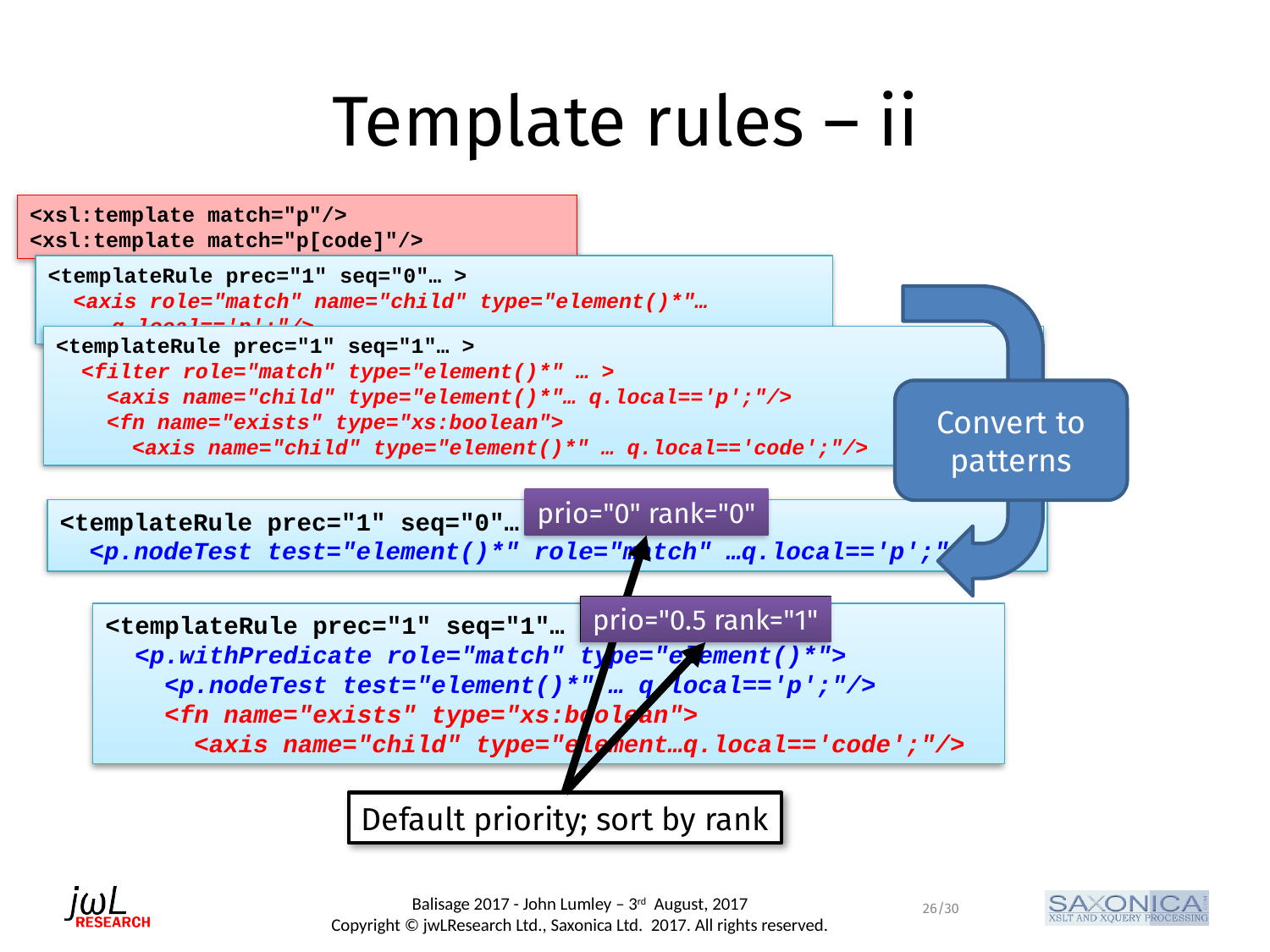

# Template rules – ii
<xsl:template match="p"/>
<xsl:template match="p[code]"/>
<templateRule prec="1" seq="0"… >
  <axis role="match" name="child" type="element()*"…
     q.local=='p';"/>
<templateRule prec="1" seq="1"… >
  <filter role="match" type="element()*" … >
    <axis name="child" type="element()*"… q.local=='p';"/>
    <fn name="exists" type="xs:boolean">
      <axis name="child" type="element()*" … q.local=='code';"/>

Convert to patterns
<templateRule prec="1" seq="0"…       >
  <p.nodeTest test="element()*" role="match" …q.local=='p';"/>
<templateRule prec="1" seq="1"…      >
  <p.withPredicate role="match" type="element()*">
    <p.nodeTest test="element()*" … q.local=='p';"/>
    <fn name="exists" type="xs:boolean">
      <axis name="child" type="element…q.local=='code';"/>
prio="0" rank="0"
prio="0.5 rank="1"
Default priority; sort by rank
26/30